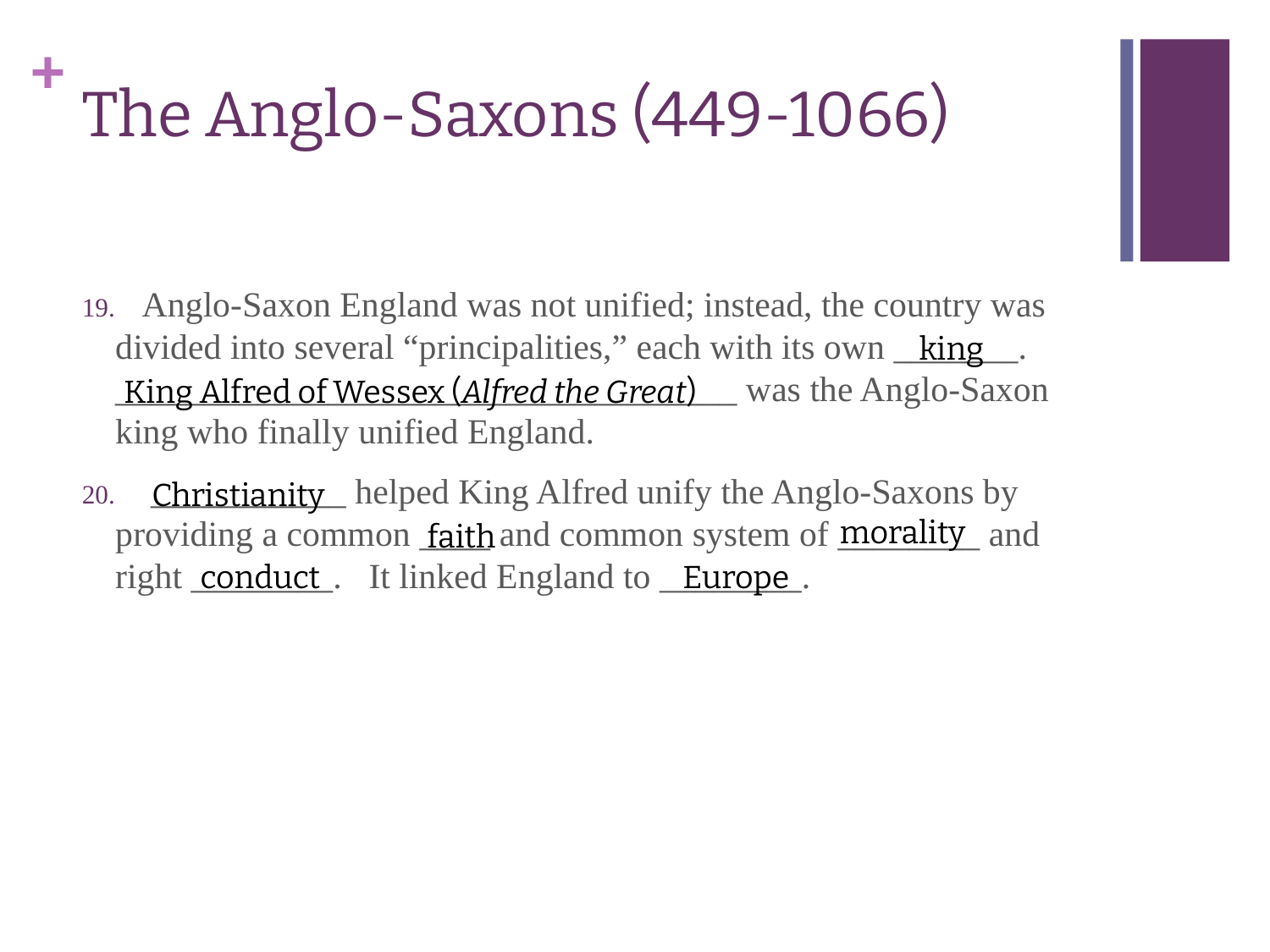

# The Anglo-Saxons (449-1066)
   Anglo-Saxon England was not unified; instead, the country was divided into several “principalities,” each with its own _______.  ___________________________________ was the Anglo-Saxon king who finally unified England.
    ___________ helped King Alfred unify the Anglo-Saxons by providing a common ____ and common system of ________ and right ________.   It linked England to ________.
king
King Alfred of Wessex (Alfred the Great)
Christianity
morality
faith
conduct
Europe